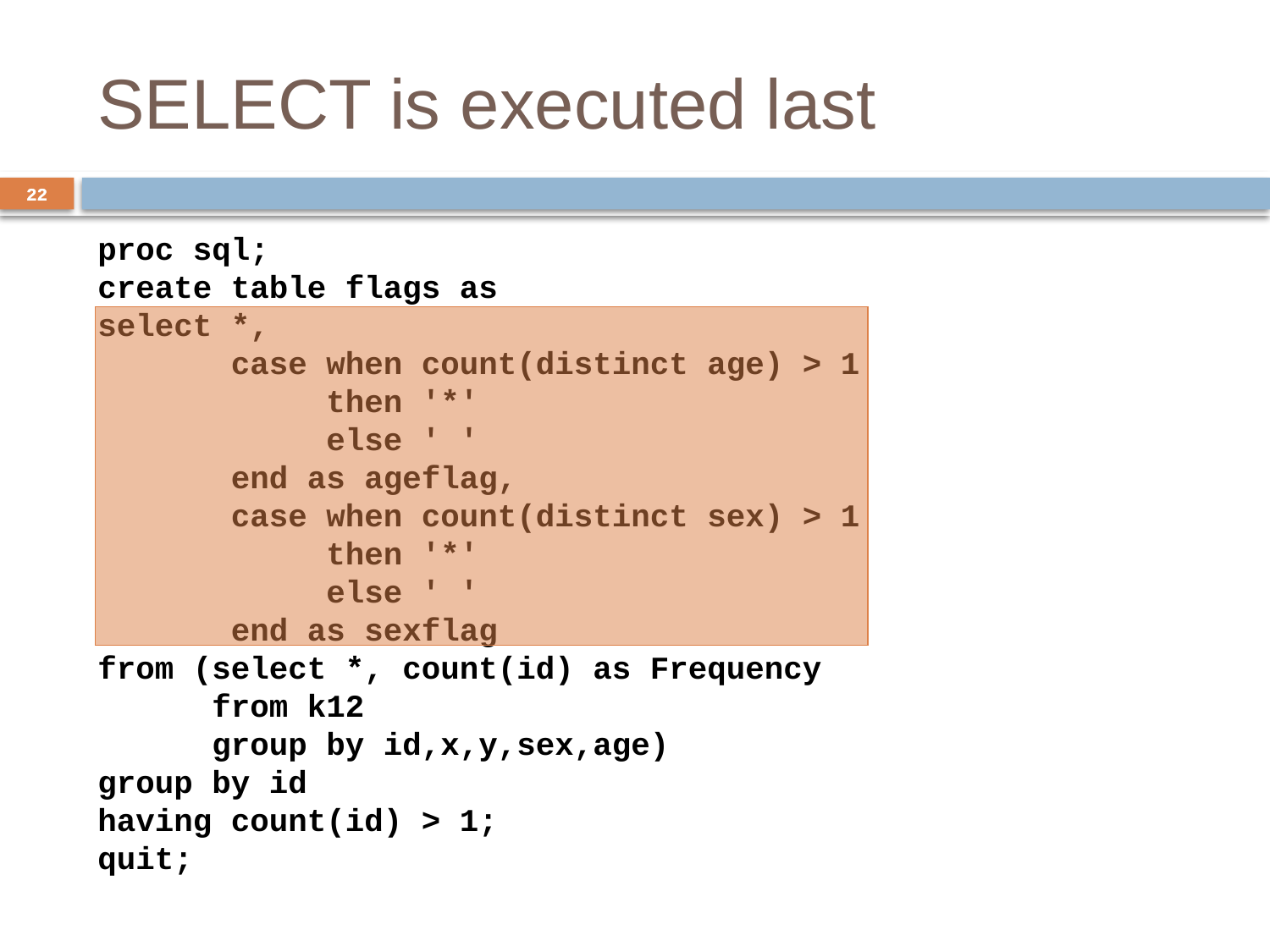

SELECT is executed last
22
22
proc sql;
create table flags as
select *,
       case when count(distinct age) > 1
            then '*'
            else ' '
       end as ageflag,
       case when count(distinct sex) > 1
            then '*'
            else ' '
       end as sexflag
from (select *, count(id) as Frequency
      from k12
      group by id,x,y,sex,age)
group by id
having count(id) > 1;
quit;